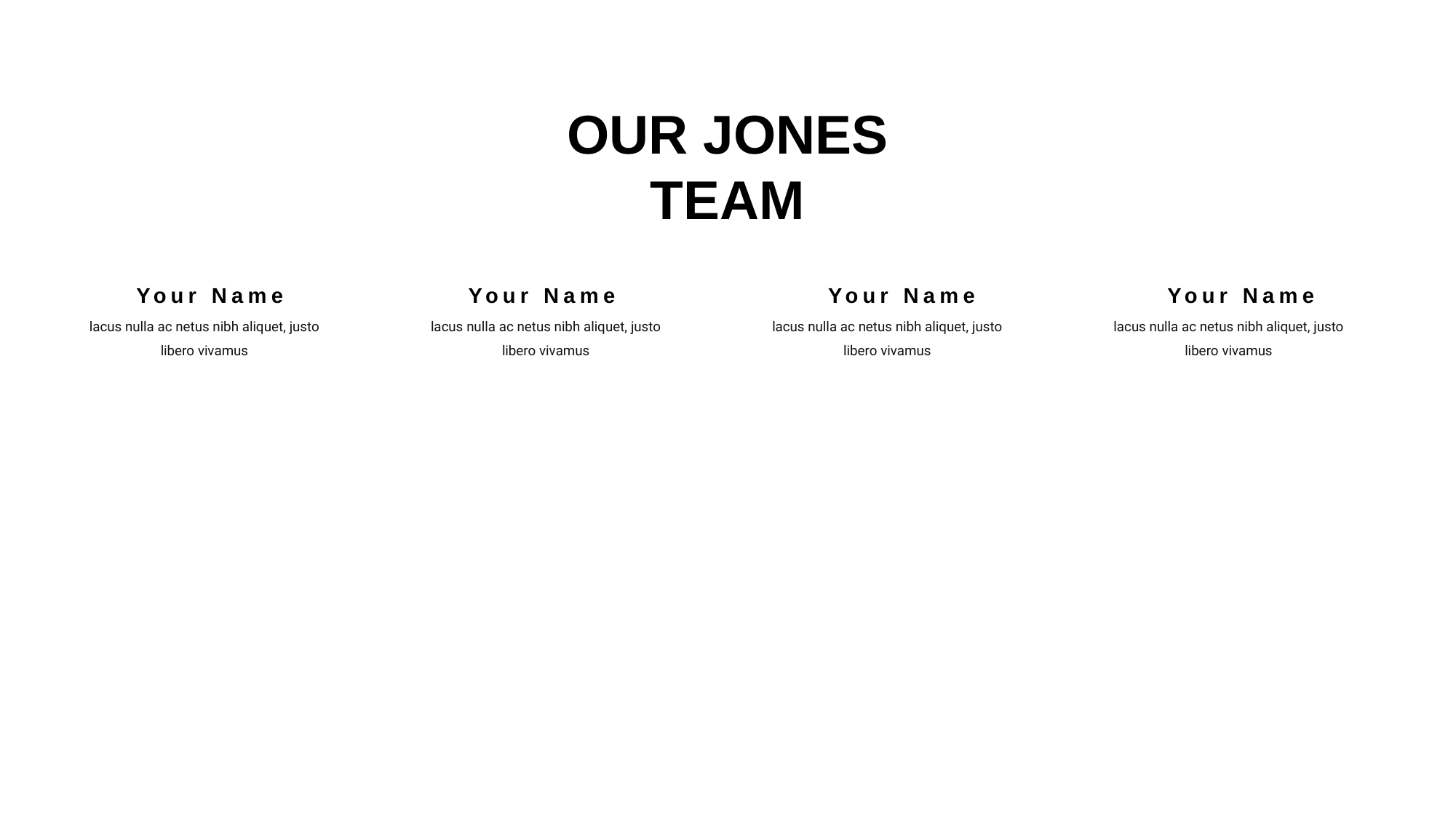

OUR JONES TEAM
Your Name
Your Name
Your Name
Your Name
lacus nulla ac netus nibh aliquet, justo libero vivamus
lacus nulla ac netus nibh aliquet, justo libero vivamus
lacus nulla ac netus nibh aliquet, justo libero vivamus
lacus nulla ac netus nibh aliquet, justo libero vivamus